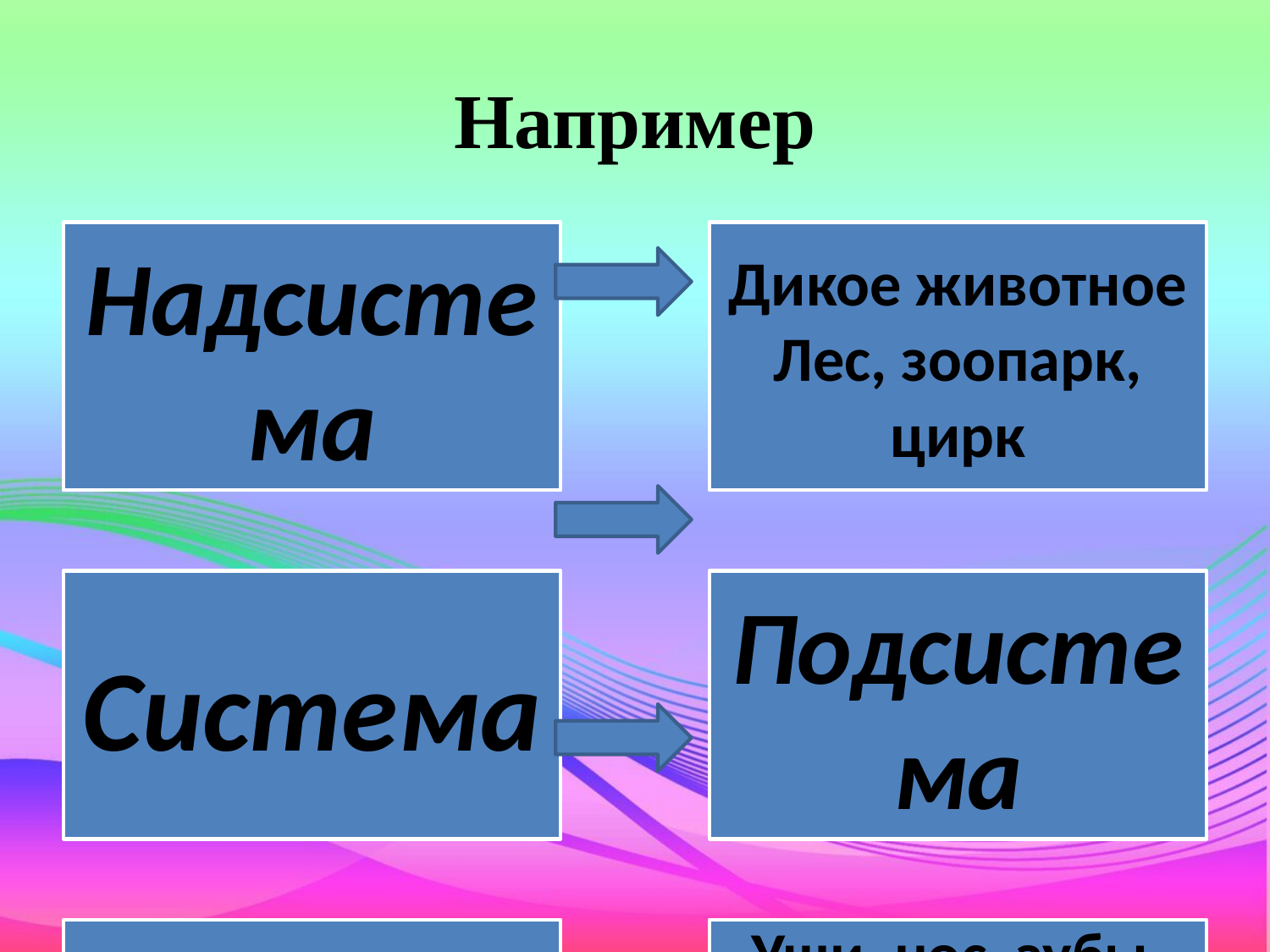

# Например
Надсистема
Дикое животное
Лес, зоопарк, цирк
Система
Подсистема